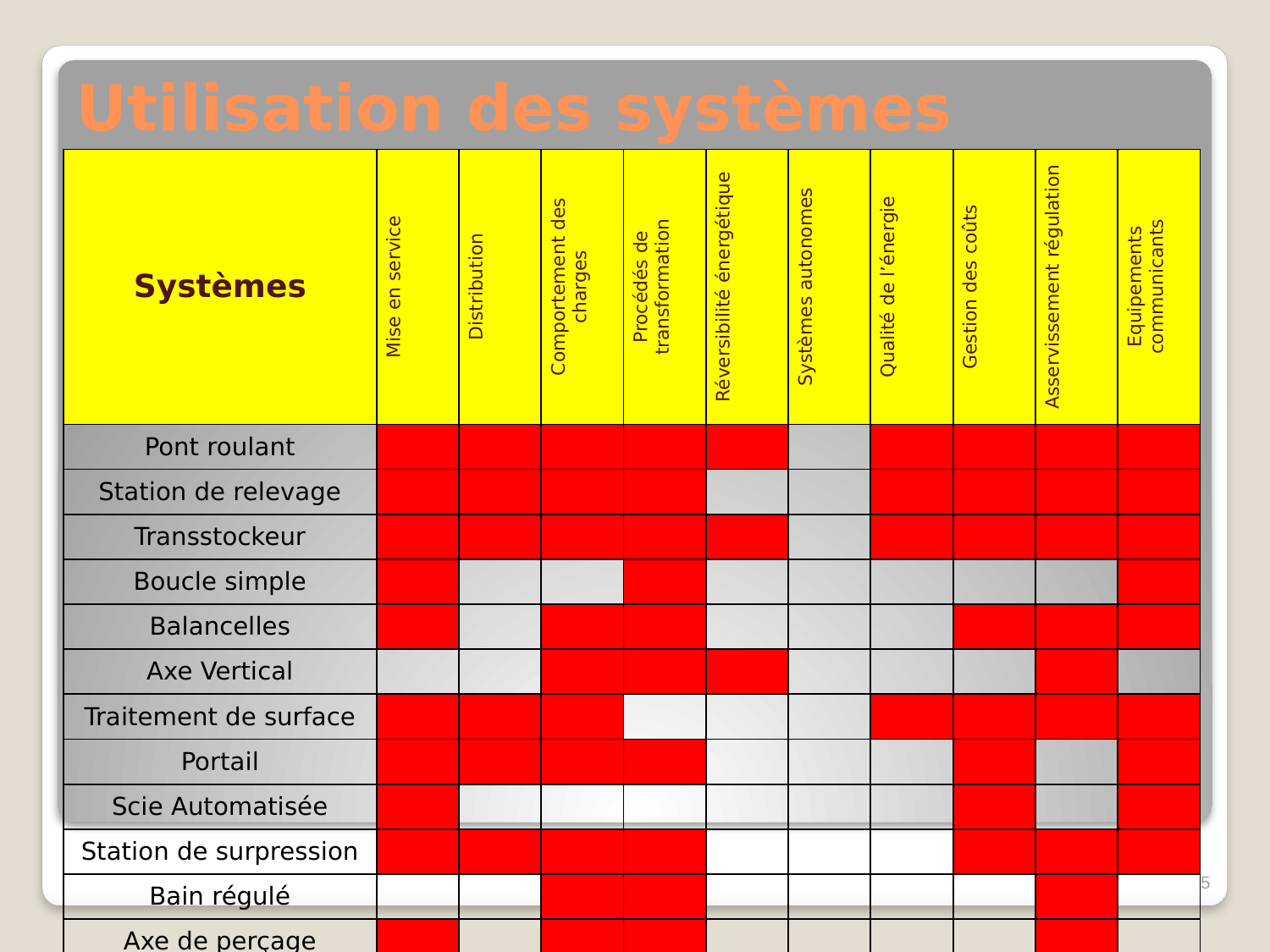

# Utilisation des systèmes
| Systèmes | Mise en service | Distribution | Comportement des charges | Procédés de transformation | Réversibilité énergétique | Systèmes autonomes | Qualité de l’énergie | Gestion des coûts | Asservissement régulation | Equipements communicants |
| --- | --- | --- | --- | --- | --- | --- | --- | --- | --- | --- |
| Pont roulant |  |  |  |  |  |  |  |  |  |  |
| Station de relevage |  |  |  |  |  |  |  |  |  |  |
| Transstockeur |  |  |  |  |  |  |  |  |  |  |
| Boucle simple |  |  |  |  |  |  |  |  |  |  |
| Balancelles |  |  |  |  |  |  |  |  |  |  |
| Axe Vertical |  |  |  |  |  |  |  |  |  |  |
| Traitement de surface |  |  |  |  |  |  |  |  |  |  |
| Portail |  |  |  |  |  |  |  |  |  |  |
| Scie Automatisée |  |  |  |  |  |  |  |  |  |  |
| Station de surpression |  |  |  |  |  |  |  |  |  |  |
| Bain régulé |  |  |  |  |  |  |  |  |  |  |
| Axe de perçage |  |  |  |  |  |  |  |  |  |  |
| Micro Centrale |  |  |  |  |  |  |  |  |  |  |
5